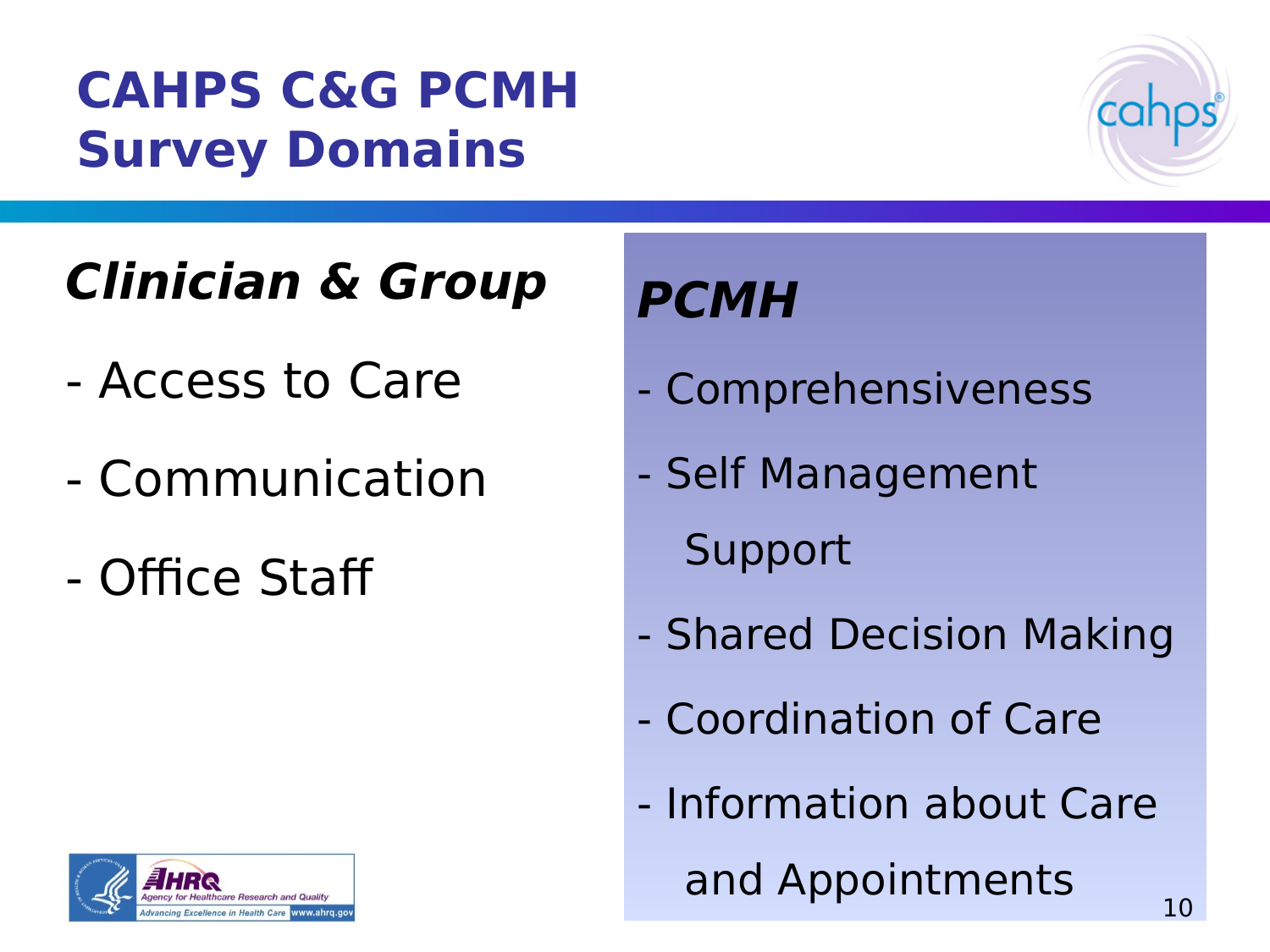

# CAHPS C&G PCMH Survey Domains
PCMH
- Comprehensiveness
- Self Management Support
- Shared Decision Making
- Coordination of Care
- Information about Care and Appointments
Clinician & Group
- Access to Care
- Communication
- Office Staff

10